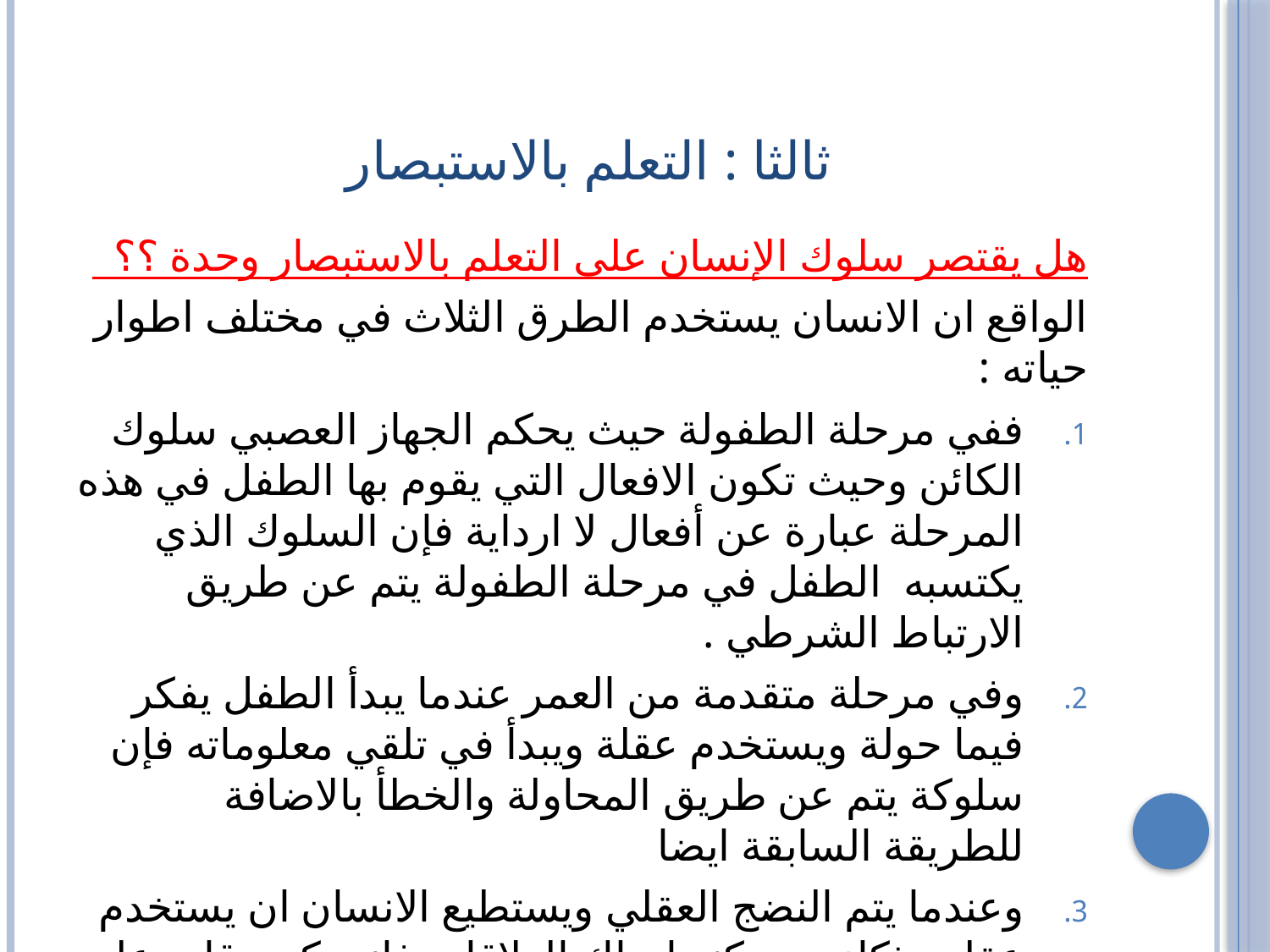

# ثالثا : التعلم بالاستبصار
هل يقتصر سلوك الإنسان على التعلم بالاستبصار وحدة ؟؟
الواقع ان الانسان يستخدم الطرق الثلاث في مختلف اطوار حياته :
ففي مرحلة الطفولة حيث يحكم الجهاز العصبي سلوك الكائن وحيث تكون الافعال التي يقوم بها الطفل في هذه المرحلة عبارة عن أفعال لا ارداية فإن السلوك الذي يكتسبه  الطفل في مرحلة الطفولة يتم عن طريق الارتباط الشرطي .
وفي مرحلة متقدمة من العمر عندما يبدأ الطفل يفكر فيما حولة ويستخدم عقلة ويبدأ في تلقي معلوماته فإن سلوكة يتم عن طريق المحاولة والخطأ بالاضافة للطريقة السابقة ايضا
وعندما يتم النضج العقلي ويستطيع الانسان ان يستخدم عقله وذكاءه ويمكنه ادراك العلاقات فإنه يكون قادر على اكتساب سلوكة بالاستبصار